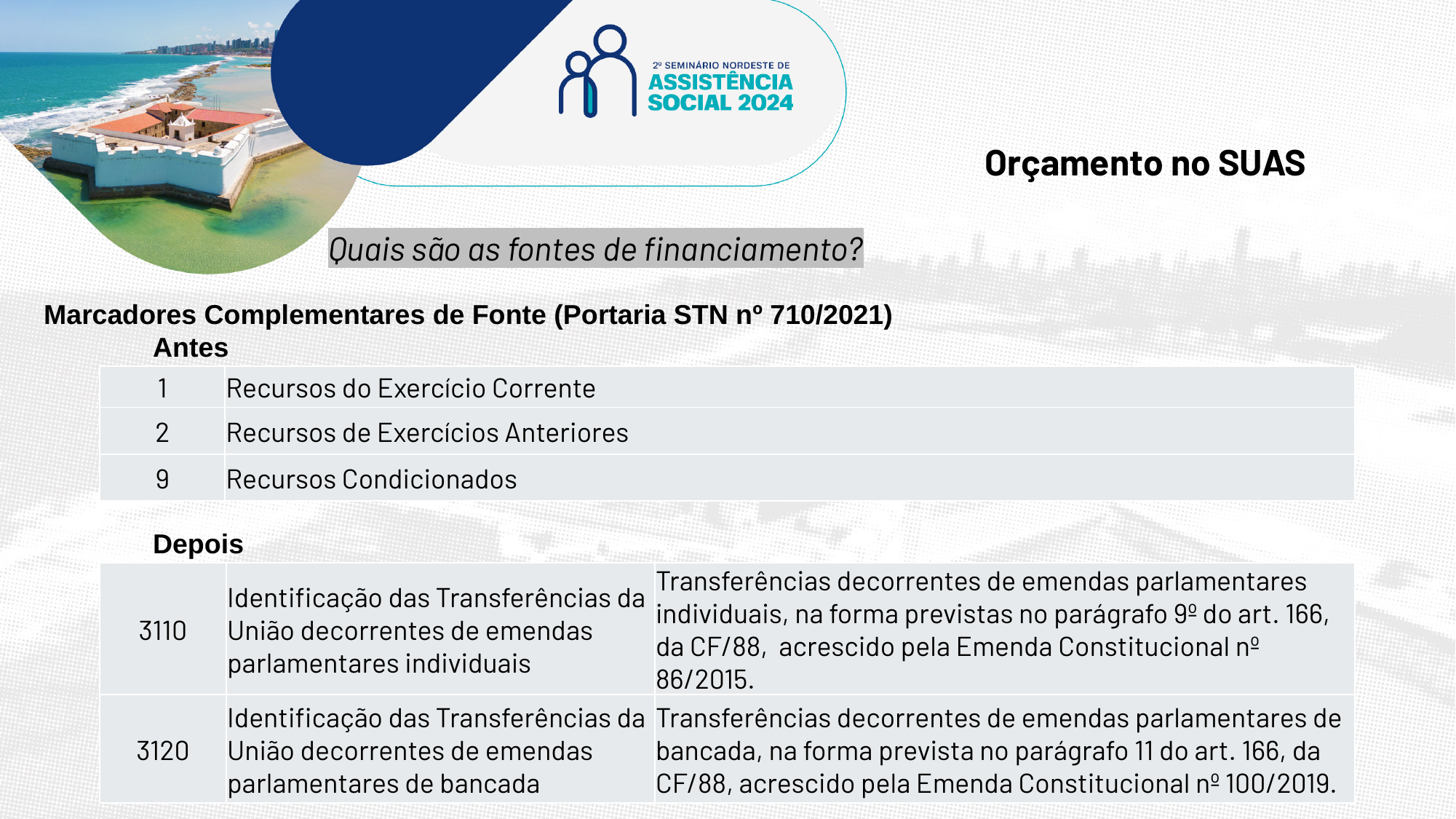

Orçamento no SUAS
Quais são as fontes de financiamento?
Marcadores Complementares de Fonte (Portaria STN nº 710/2021)
	Antes

	Depois
| 1 | Recursos do Exercício Corrente |
| --- | --- |
| 2 | Recursos de Exercícios Anteriores |
| 9 | Recursos Condicionados |
| 3110 | Identificação das Transferências da União decorrentes de emendas parlamentares individuais | Transferências decorrentes de emendas parlamentares individuais, na forma previstas no parágrafo 9º do art. 166, da CF/88, acrescido pela Emenda Constitucional nº 86/2015. |
| --- | --- | --- |
| 3120 | Identificação das Transferências da União decorrentes de emendas parlamentares de bancada | Transferências decorrentes de emendas parlamentares de bancada, na forma prevista no parágrafo 11 do art. 166, da CF/88, acrescido pela Emenda Constitucional nº 100/2019. |